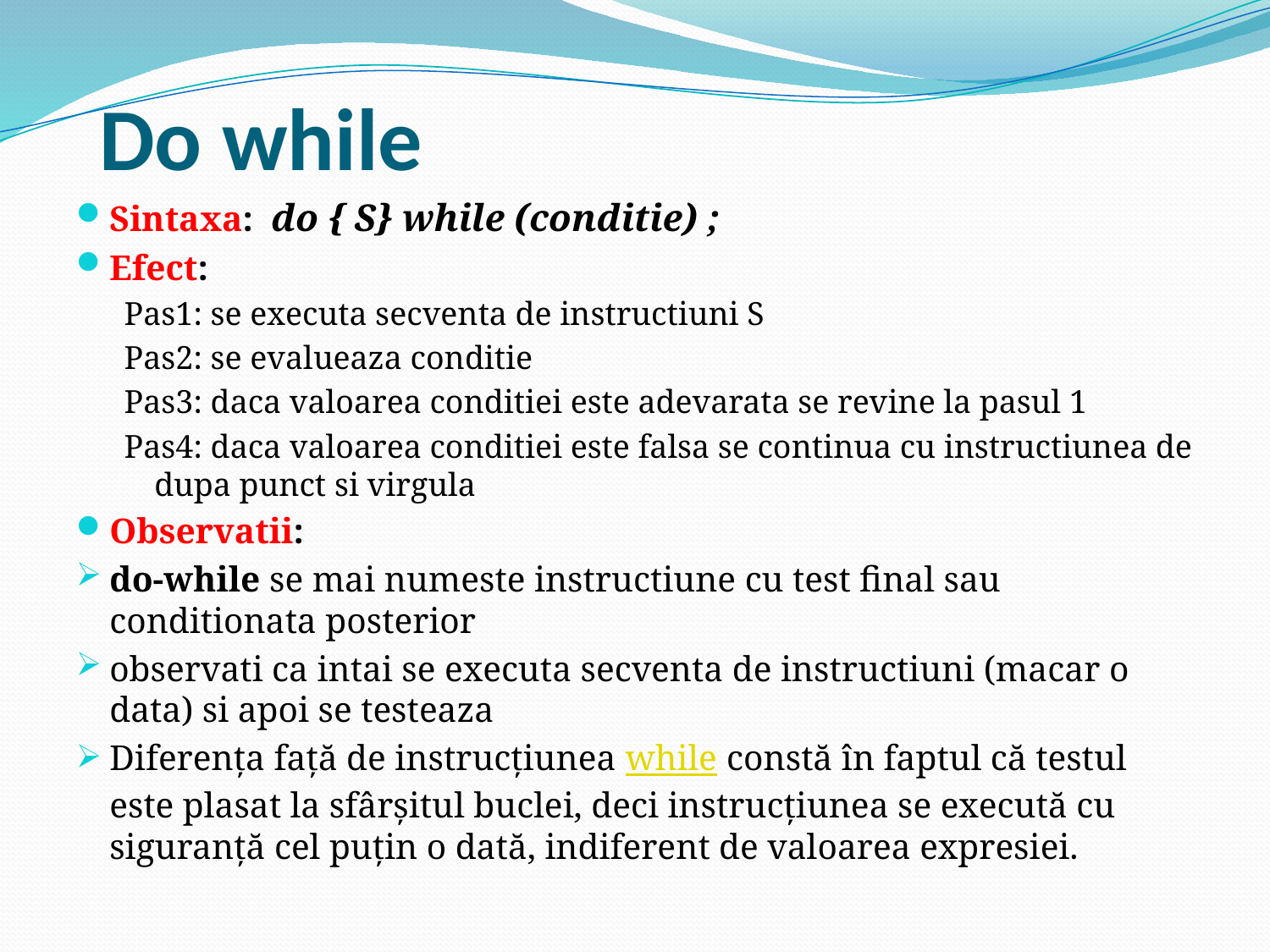

# Do while
Sintaxa:  do { S} while (conditie) ;
Efect:
Pas1: se executa secventa de instructiuni S
Pas2: se evalueaza conditie
Pas3: daca valoarea conditiei este adevarata se revine la pasul 1
Pas4: daca valoarea conditiei este falsa se continua cu instructiunea de dupa punct si virgula
Observatii:
do-while se mai numeste instructiune cu test final sau conditionata posterior
observati ca intai se executa secventa de instructiuni (macar o data) si apoi se testeaza
Diferența față de instrucțiunea while constă în faptul că testul este plasat la sfârșitul buclei, deci instrucțiunea se execută cu siguranță cel puțin o dată, indiferent de valoarea expresiei.